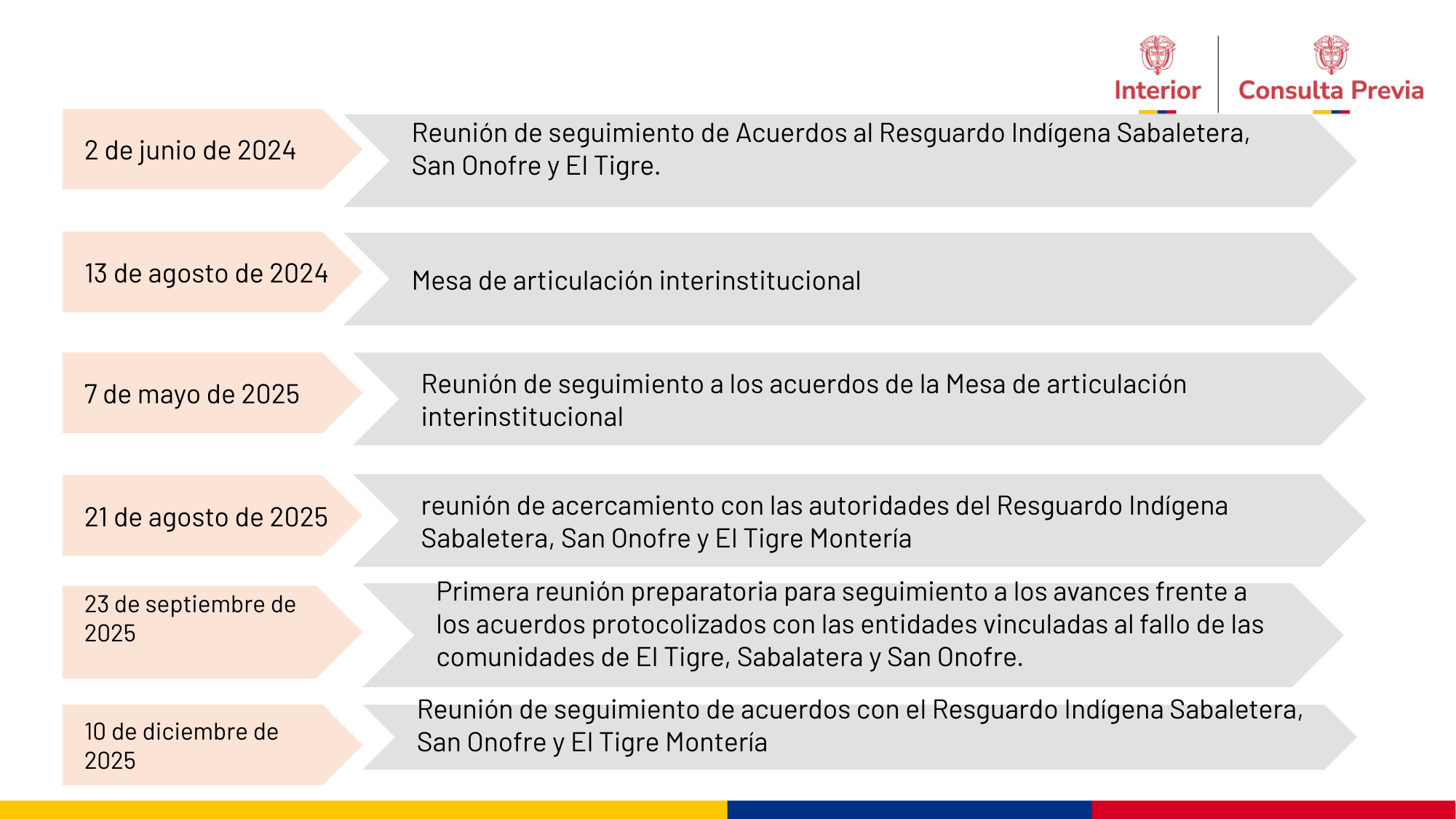

2 de junio de 2024
Reunión de seguimiento de Acuerdos al Resguardo Indígena Sabaletera, San Onofre y El Tigre.

13 de agosto de 2024
Mesa de articulación interinstitucional
7 de mayo de 2025
Reunión de seguimiento a los acuerdos de la Mesa de articulación interinstitucional
reunión de acercamiento con las autoridades del Resguardo Indígena Sabaletera, San Onofre y El Tigre Montería
21 de agosto de 2025
Primera reunión preparatoria para seguimiento a los avances frente a los acuerdos protocolizados con las entidades vinculadas al fallo de las comunidades de El Tigre, Sabalatera y San Onofre.

23 de septiembre de 2025

10 de diciembre de 2025
Reunión de seguimiento de acuerdos con el Resguardo Indígena Sabaletera, San Onofre y El Tigre Montería